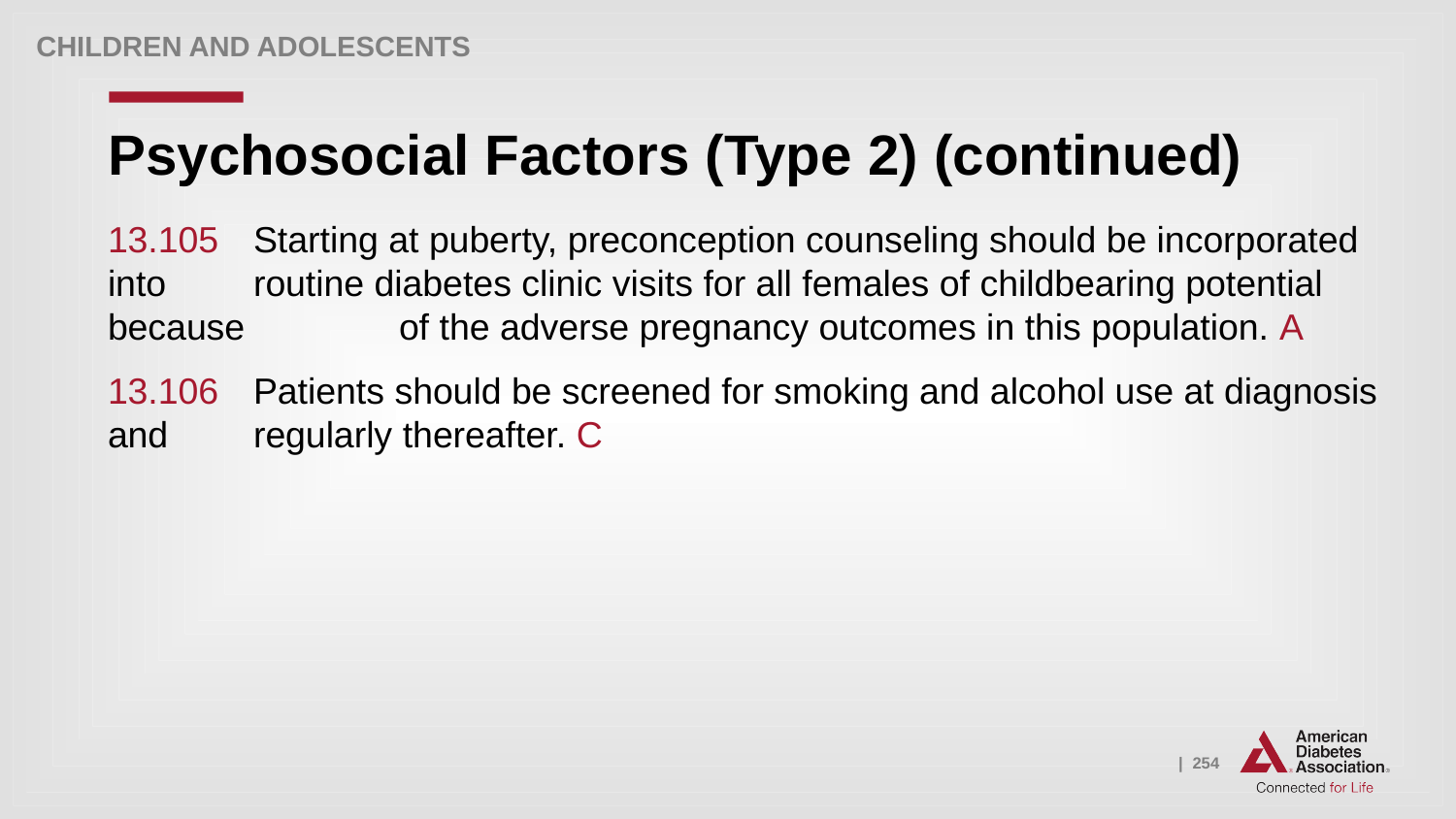

Children and adolescents
# Psychosocial Factors (Type 2) (continued)
13.105 	Starting at puberty, preconception counseling should be incorporated into 	routine diabetes clinic visits for all females of childbearing potential because 	of the adverse pregnancy outcomes in this population. A
13.106 	Patients should be screened for smoking and alcohol use at diagnosis and 	regularly thereafter. C